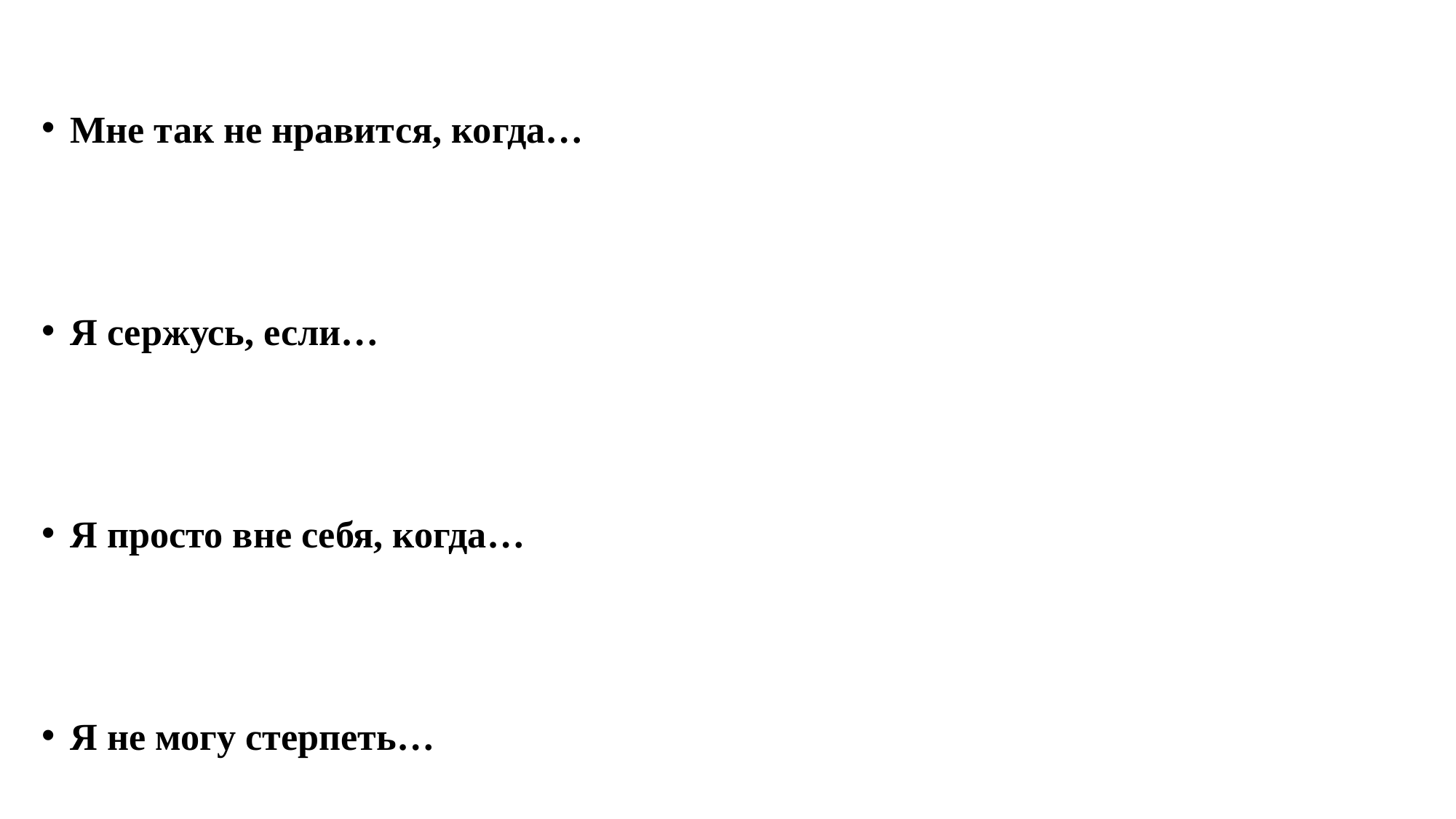

Мне так не нравится, когда…

Я сержусь, если…

Я просто вне себя, когда…

Я не могу стерпеть…